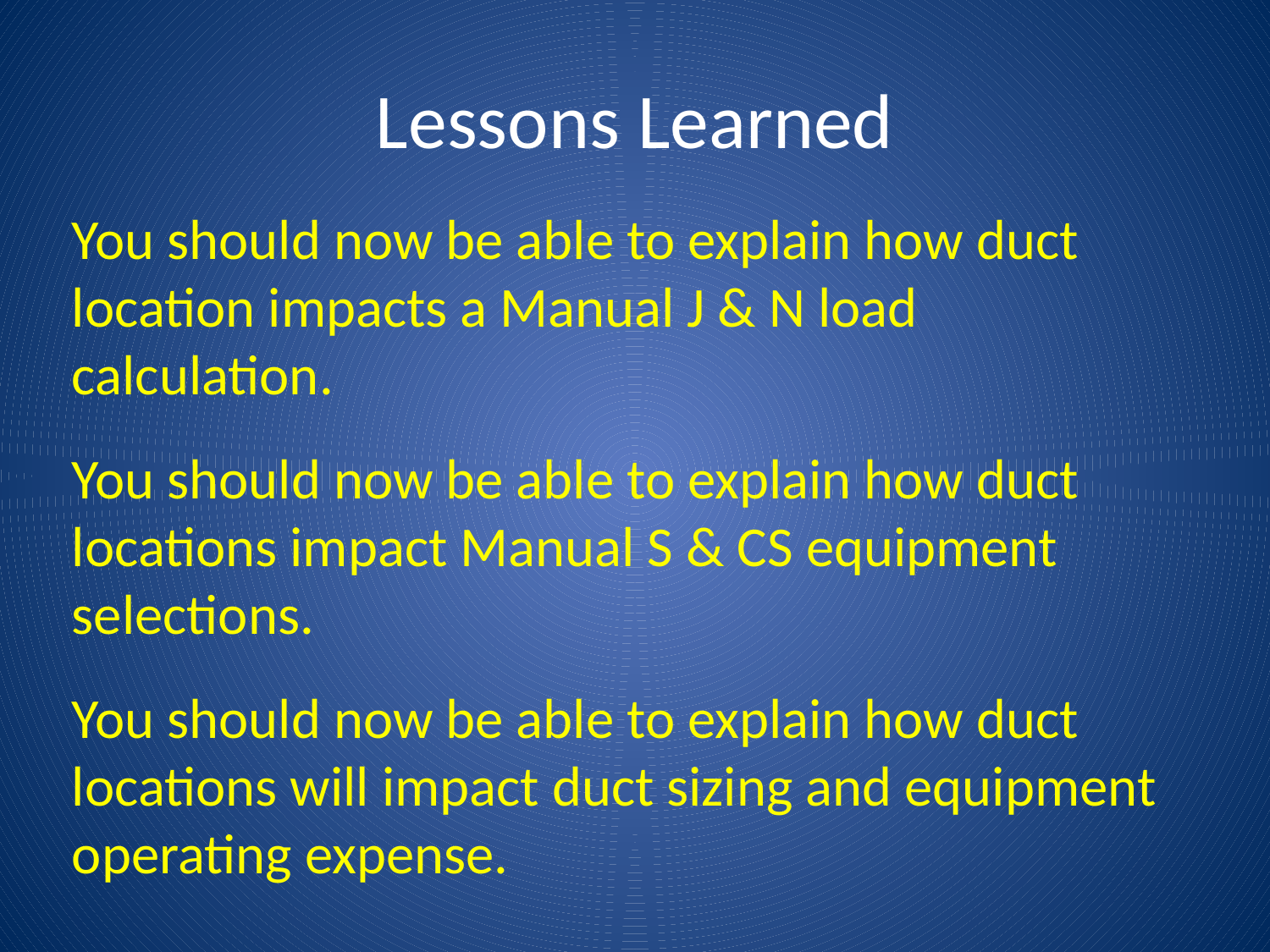

# Lessons Learned
You should now be able to explain how duct location impacts a Manual J & N load calculation.

You should now be able to explain how duct locations impact Manual S & CS equipment selections.

You should now be able to explain how duct locations will impact duct sizing and equipment operating expense.